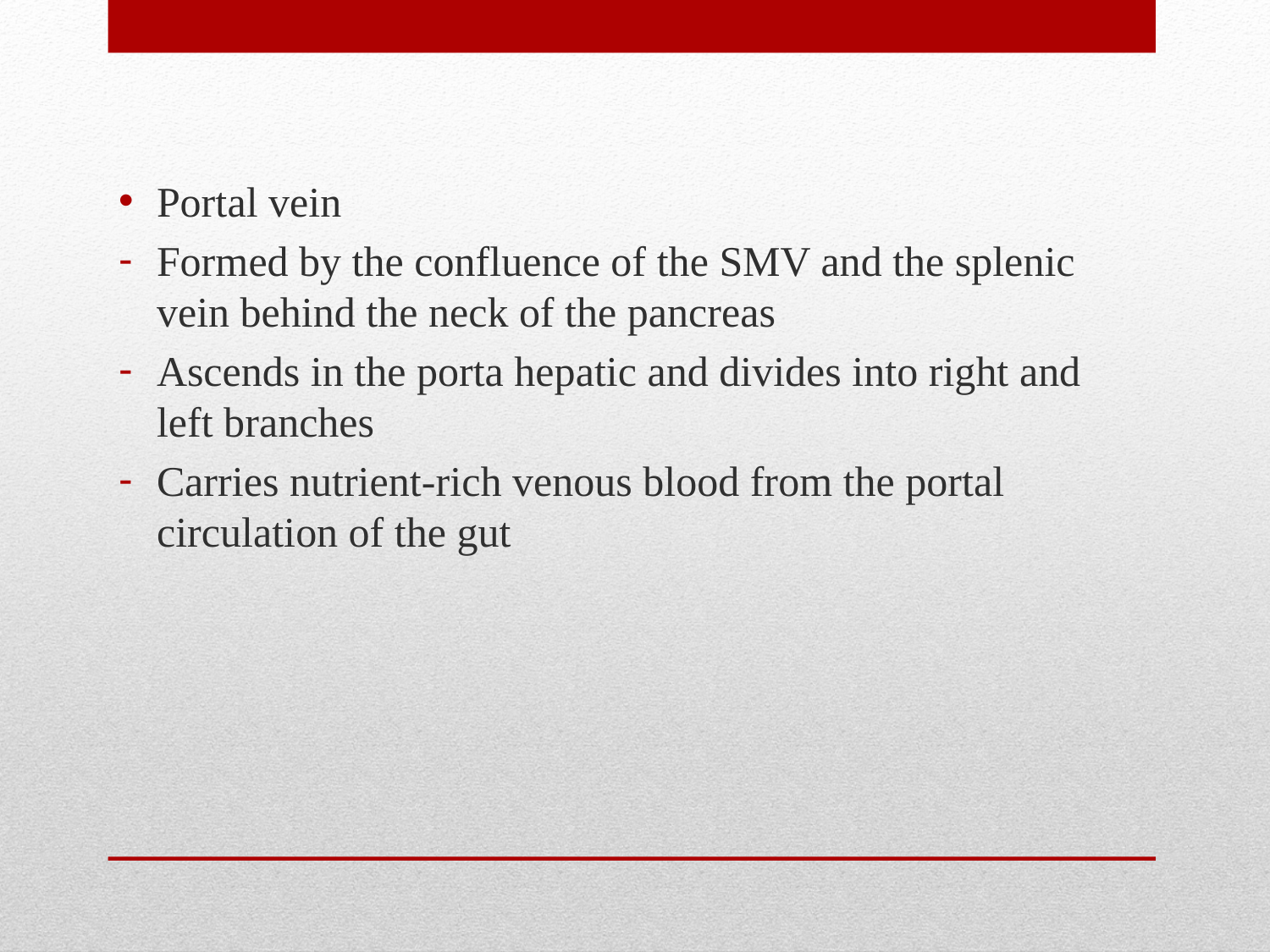

Portal vein
Formed by the confluence of the SMV and the splenic vein behind the neck of the pancreas
Ascends in the porta hepatic and divides into right and left branches
Carries nutrient-rich venous blood from the portal circulation of the gut
#